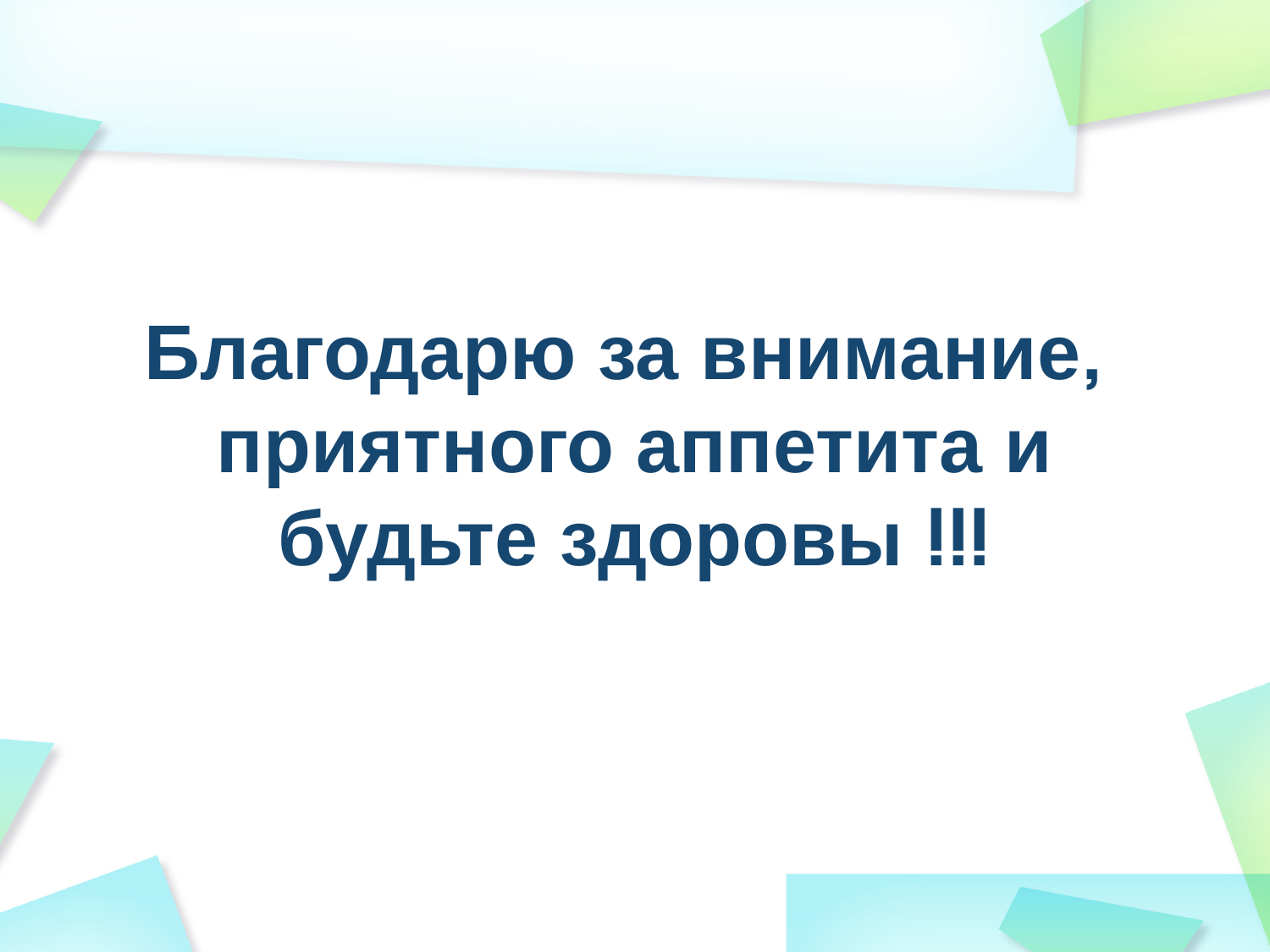

# Благодарю за внимание, приятного аппетита и будьте здоровы !!!